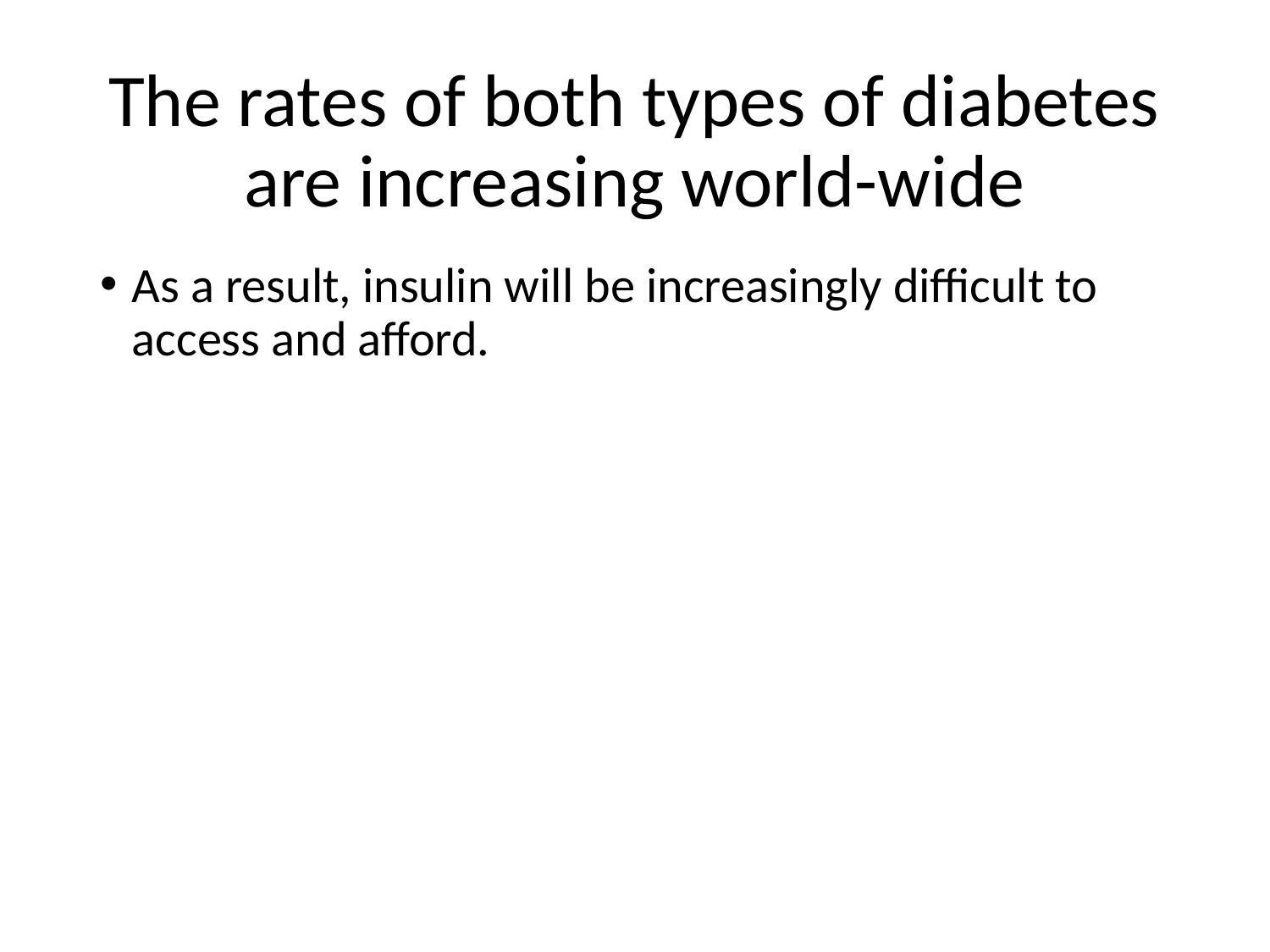

# The rates of both types of diabetes are increasing world-wide
As a result, insulin will be increasingly difficult to access and afford.